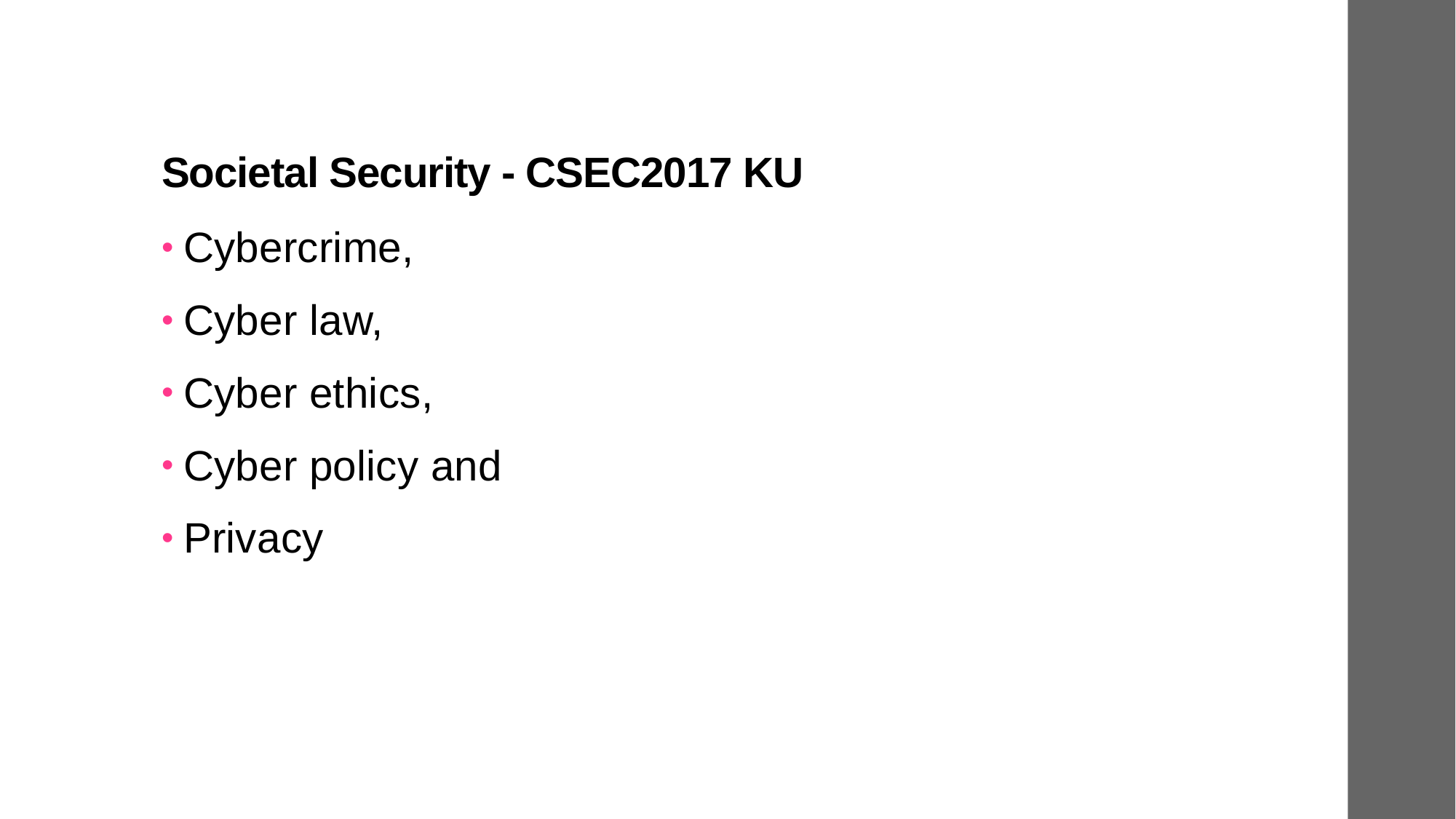

# Societal Security - CSEC2017 KU
Cybercrime,
Cyber law,
Cyber ethics,
Cyber policy and
Privacy